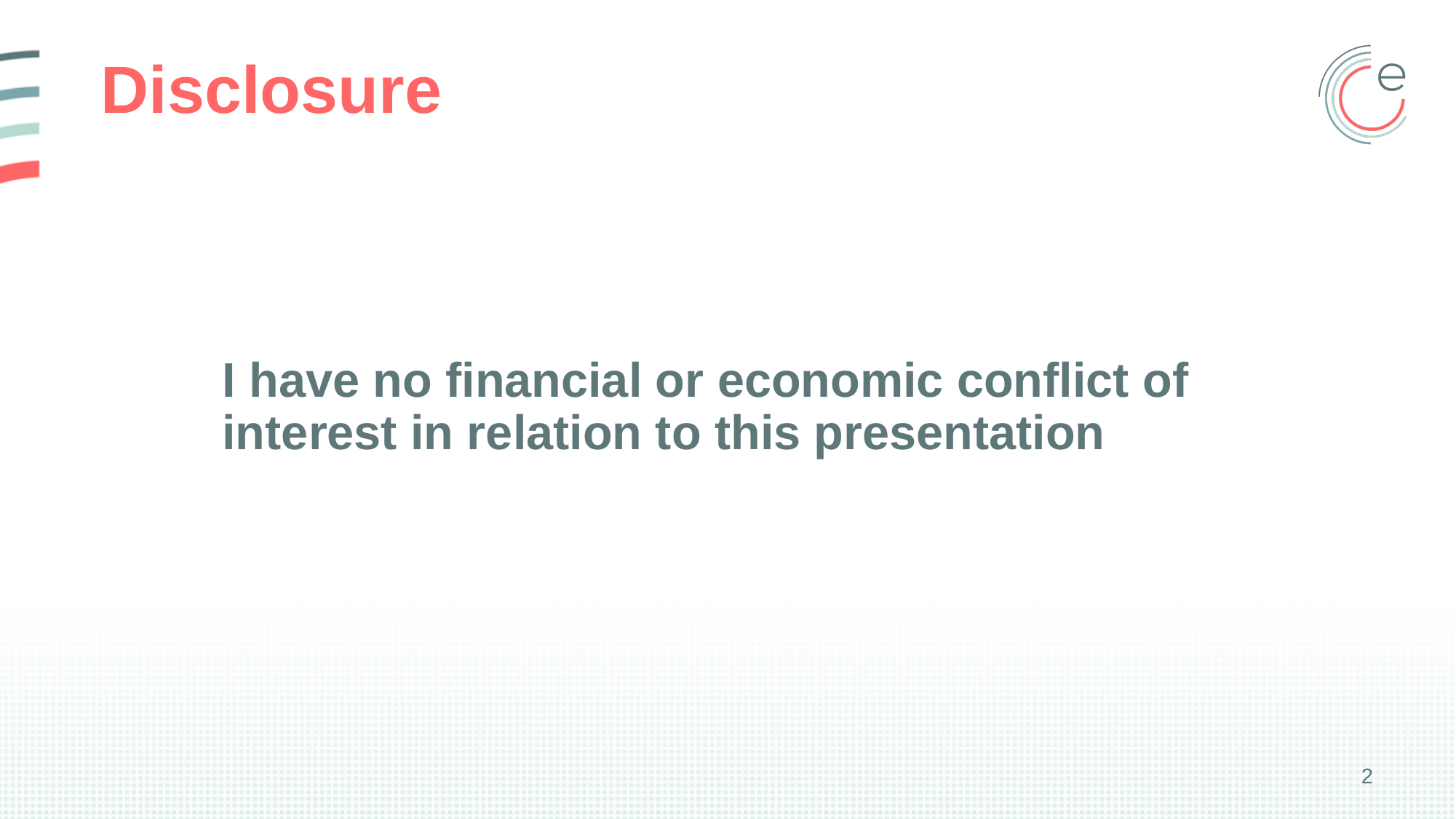

# Disclosure
I have no financial or economic conflict of interest in relation to this presentation